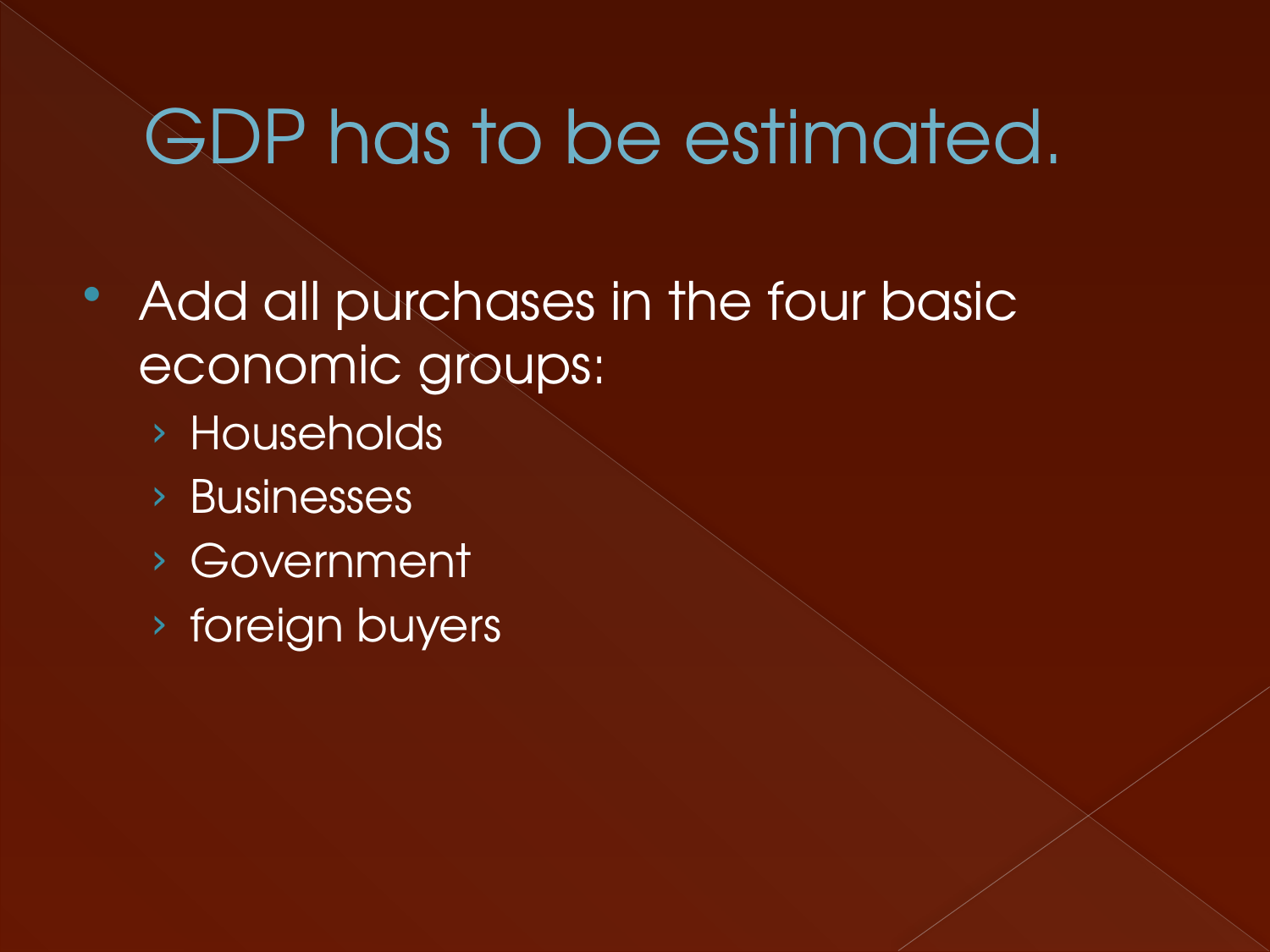

# GDP has to be estimated.
Add all purchases in the four basic economic groups:
Households
Businesses
Government
foreign buyers